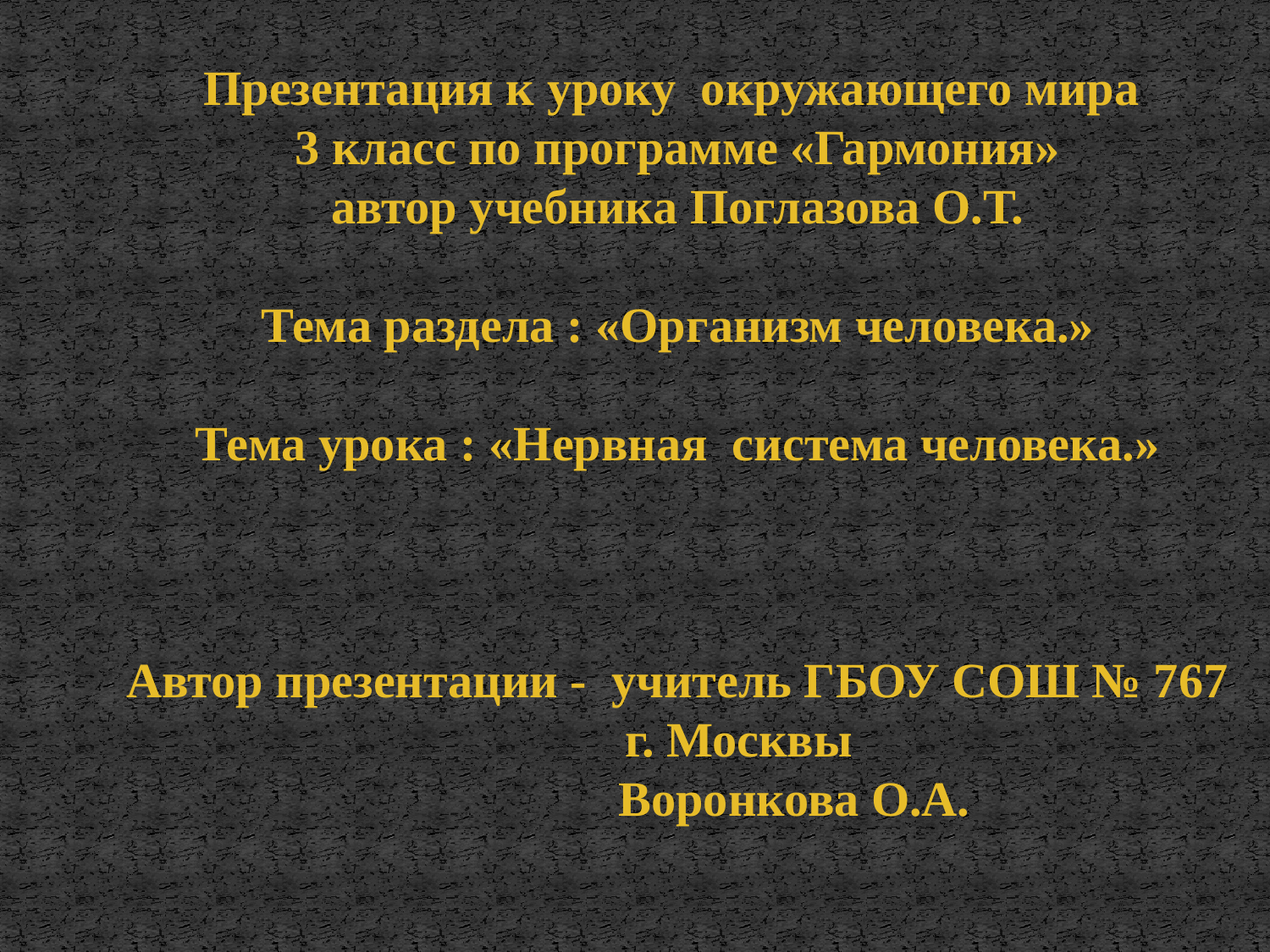

Презентация к уроку  окружающего мира
3 класс по программе «Гармония»
автор учебника Поглазова О.Т.

Тема раздела : «Организм человека.»

Тема урока : «Нервная  система человека.»

Автор презентации -  учитель ГБОУ СОШ № 767
          г. Москвы
                   Воронкова О.А.